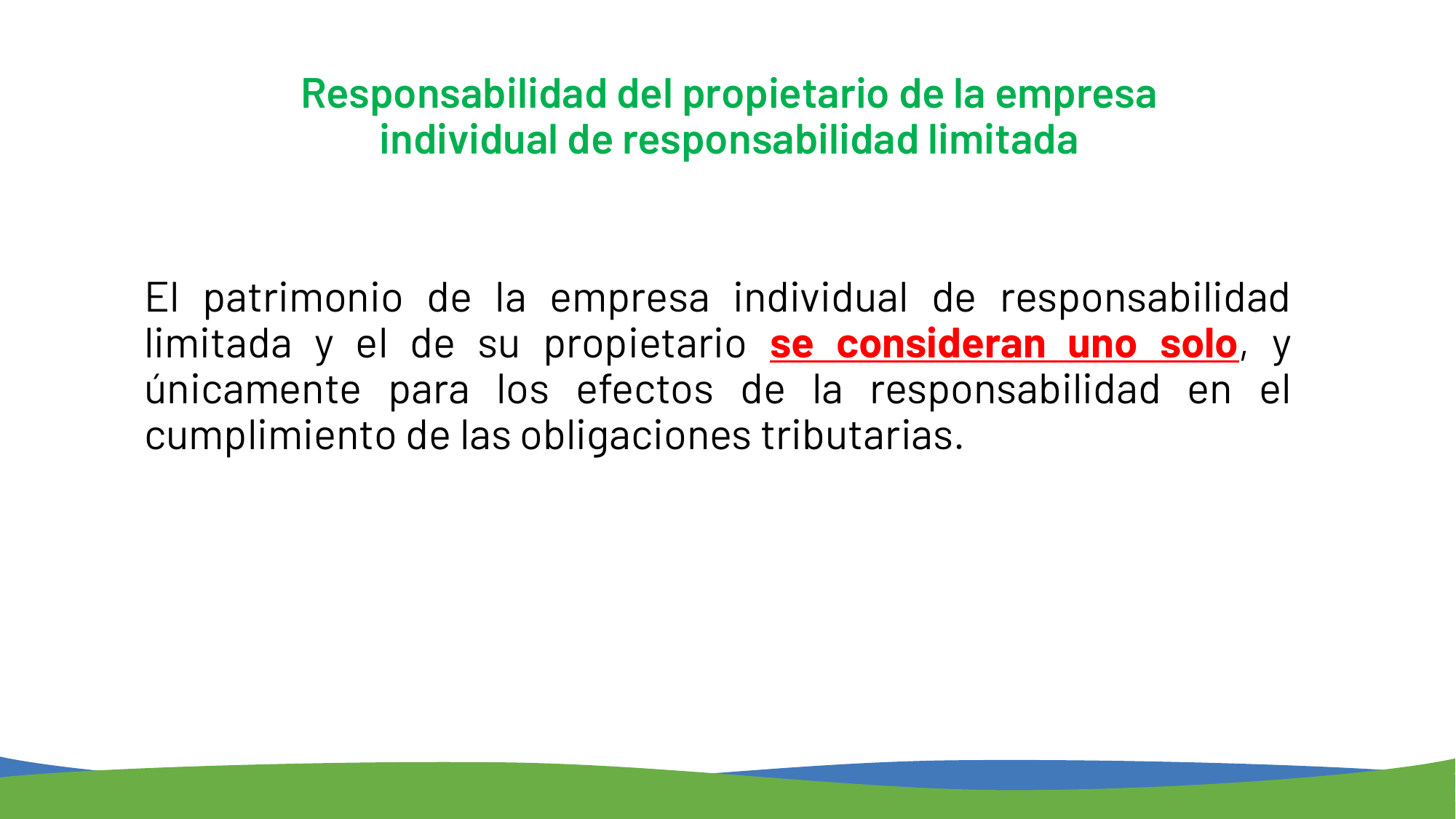

Responsabilidad del propietario de la empresa individual de responsabilidad limitada

El patrimonio de la empresa individual de responsabilidad limitada y el de su propietario se consideran uno solo, y únicamente para los efectos de la responsabilidad en el cumplimiento de las obligaciones tributarias.